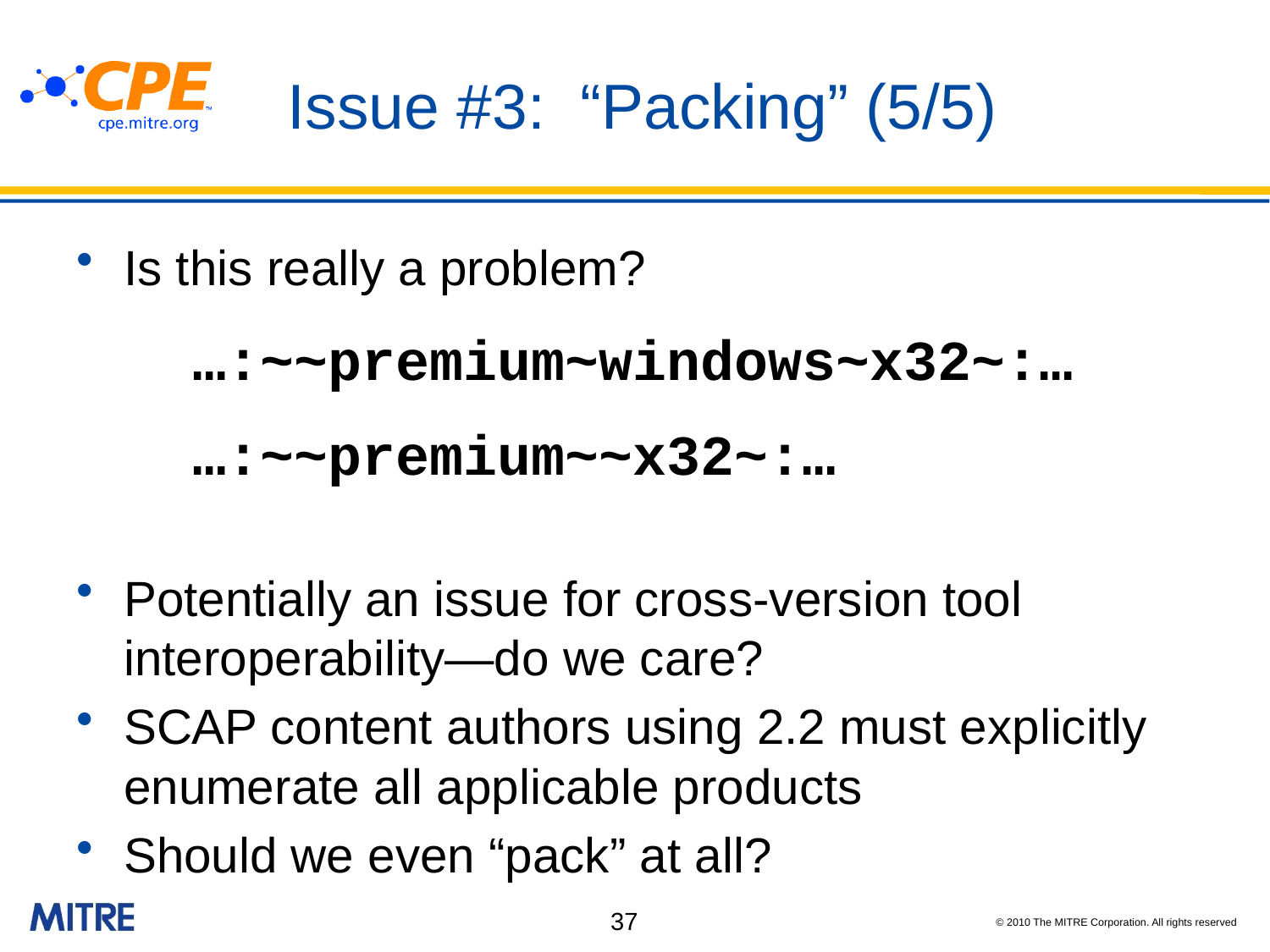

# Issue #3:  “Packing” (5/5)
Is this really a problem?

…:~~premium~windows~x32~:…
…:~~premium~~x32~:…
Potentially an issue for cross-version tool interoperability—do we care?
SCAP content authors using 2.2 must explicitly enumerate all applicable products
Should we even “pack” at all?
37